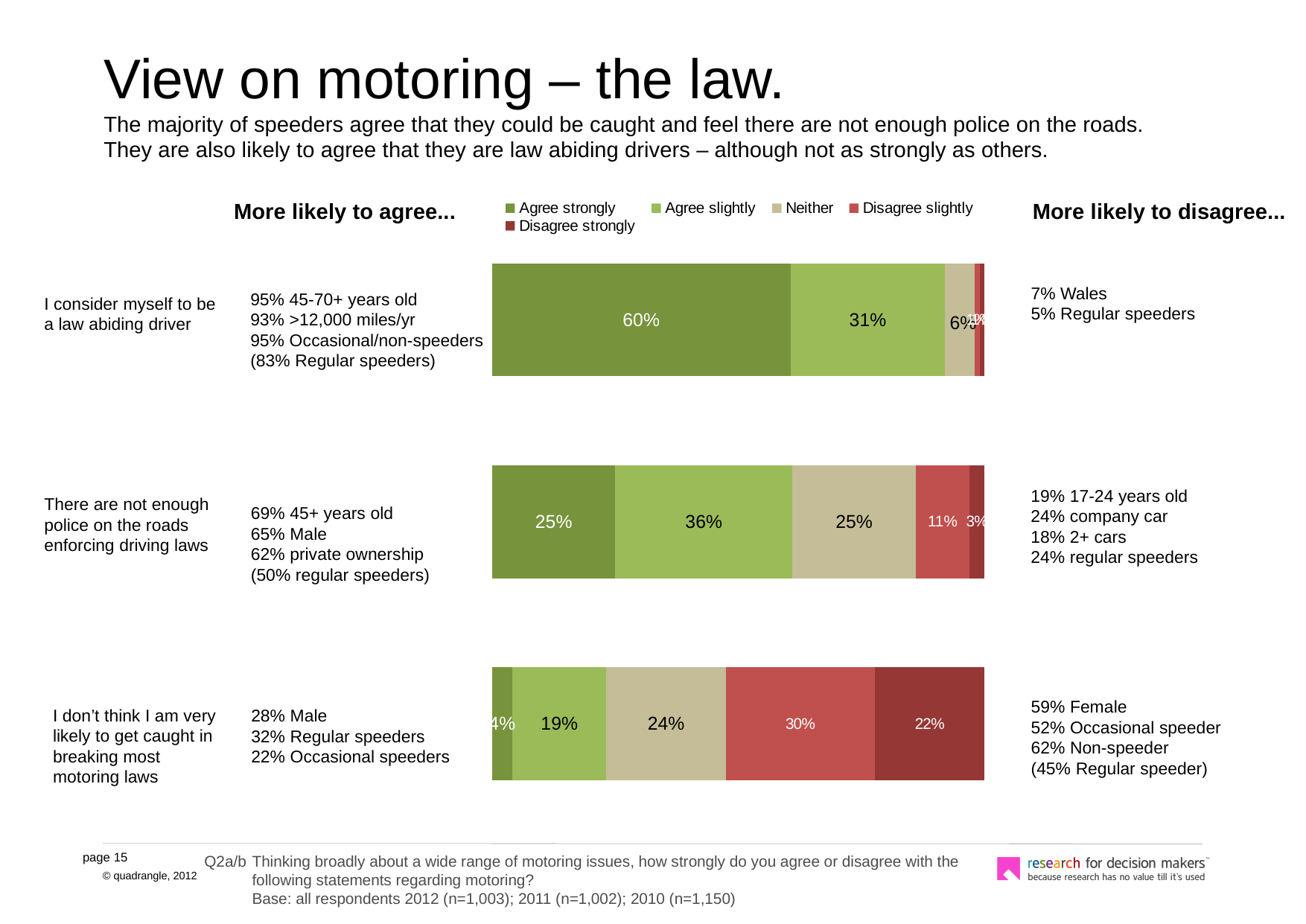

# View on motoring – the law. The majority of speeders agree that they could be caught and feel there are not enough police on the roads.  They are also likely to agree that they are law abiding drivers – although not as strongly as others.

### Chart

| Category | Agree strongly | Agree slightly | Neither | Disagree slightly | Disagree strongly |
|---|---|---|---|---|---|
| Consider myself to be a law-abiding driver | 0.6000000000000006 | 0.3100000000000018 | 0.06000000000000003 | 0.010000000000000005 | 0.010000000000000005 |
| Not enough police on the roads enforcing driving laws  | 0.25 | 0.3600000000000003 | 0.25 | 0.11 | 0.030000000000000002 |
| Not very likely to get caught in breaking most motoring laws | 0.04000000000000002 | 0.19 | 0.2400000000000002 | 0.3000000000000003 | 0.22 |
More likely to agree...
More likely to disagree...
7% Wales
5% Regular speeders
95% 45-70+ years old
93% >12,000 miles/yr
95% Occasional/non-speeders
(83% Regular speeders)
I consider myself to be a law abiding driver
19% 17-24 years old
24% company car
18% 2+ cars
24% regular speeders
There are not enough police on the roads enforcing driving laws
69% 45+ years old
65% Male
62% private ownership
(50% regular speeders)
59% Female
52% Occasional speeder
62% Non-speeder
(45% Regular speeder)
I don’t think I am very likely to get caught in breaking most motoring laws
28% Male
32% Regular speeders
22% Occasional speeders
Q2a/b	Thinking broadly about a wide range of motoring issues, how strongly do you agree or disagree with the following statements regarding motoring?
	Base: all respondents 2012 (n=1,003); 2011 (n=1,002); 2010 (n=1,150)